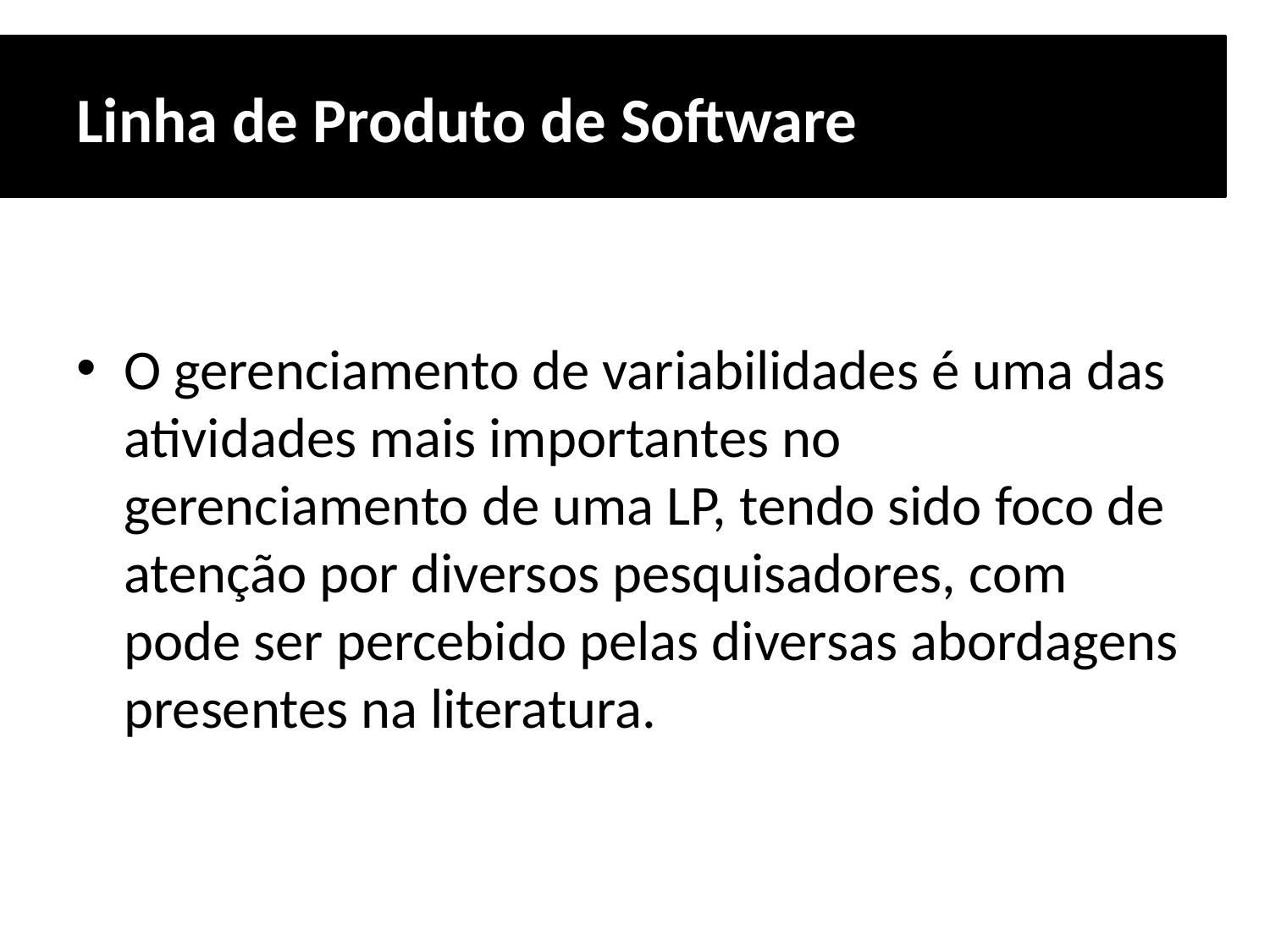

# Linha de Produto de Software
O gerenciamento de variabilidades é uma das atividades mais importantes no gerenciamento de uma LP, tendo sido foco de atenção por diversos pesquisadores, com pode ser percebido pelas diversas abordagens presentes na literatura.